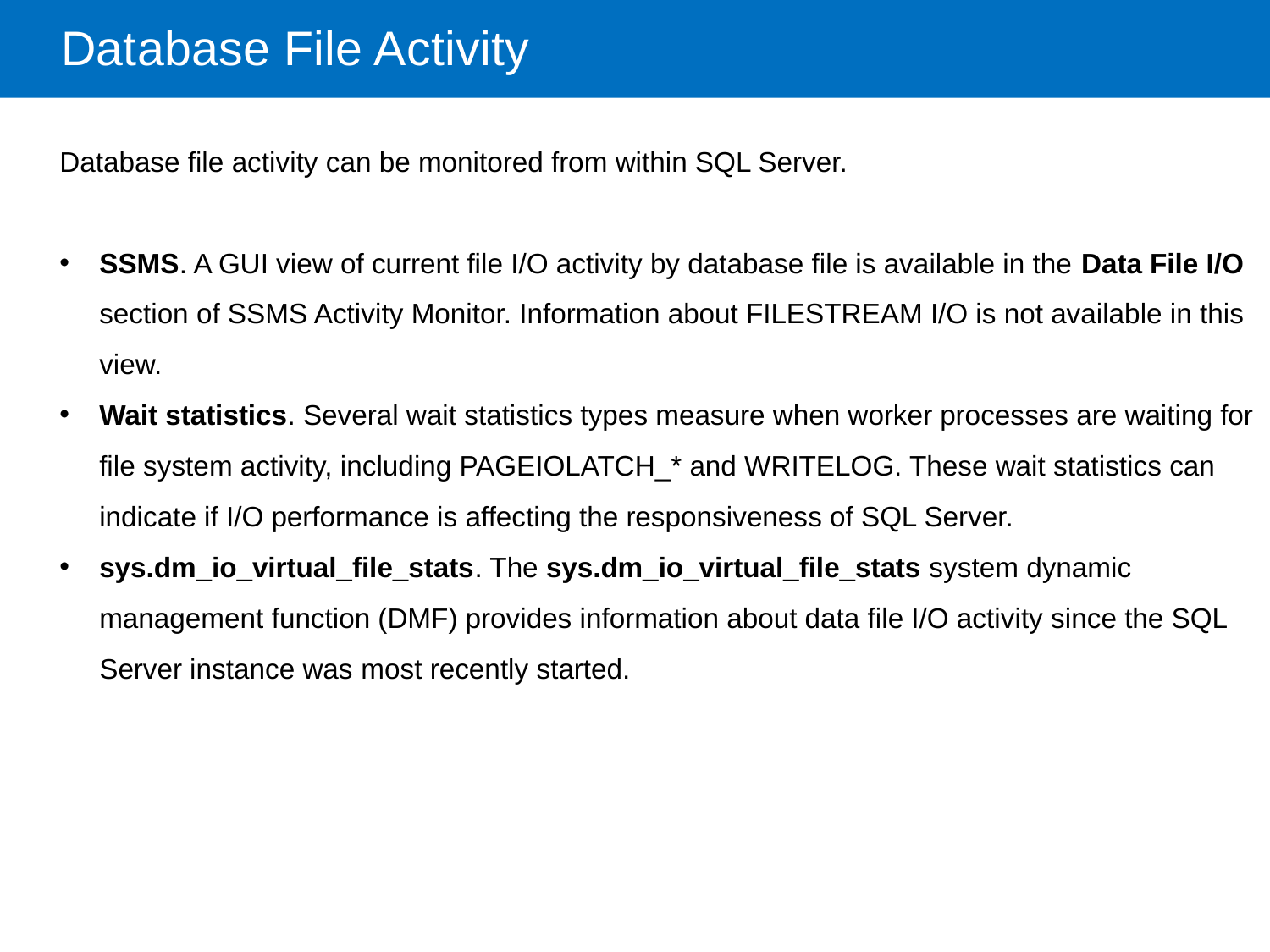

# Database File Activity
Database file activity can be monitored from within SQL Server.

SSMS. A GUI view of current file I/O activity by database file is available in the Data File I/O section of SSMS Activity Monitor. Information about FILESTREAM I/O is not available in this view.
Wait statistics. Several wait statistics types measure when worker processes are waiting for file system activity, including PAGEIOLATCH_* and WRITELOG. These wait statistics can indicate if I/O performance is affecting the responsiveness of SQL Server.
sys.dm_io_virtual_file_stats. The sys.dm_io_virtual_file_stats system dynamic management function (DMF) provides information about data file I/O activity since the SQL Server instance was most recently started.